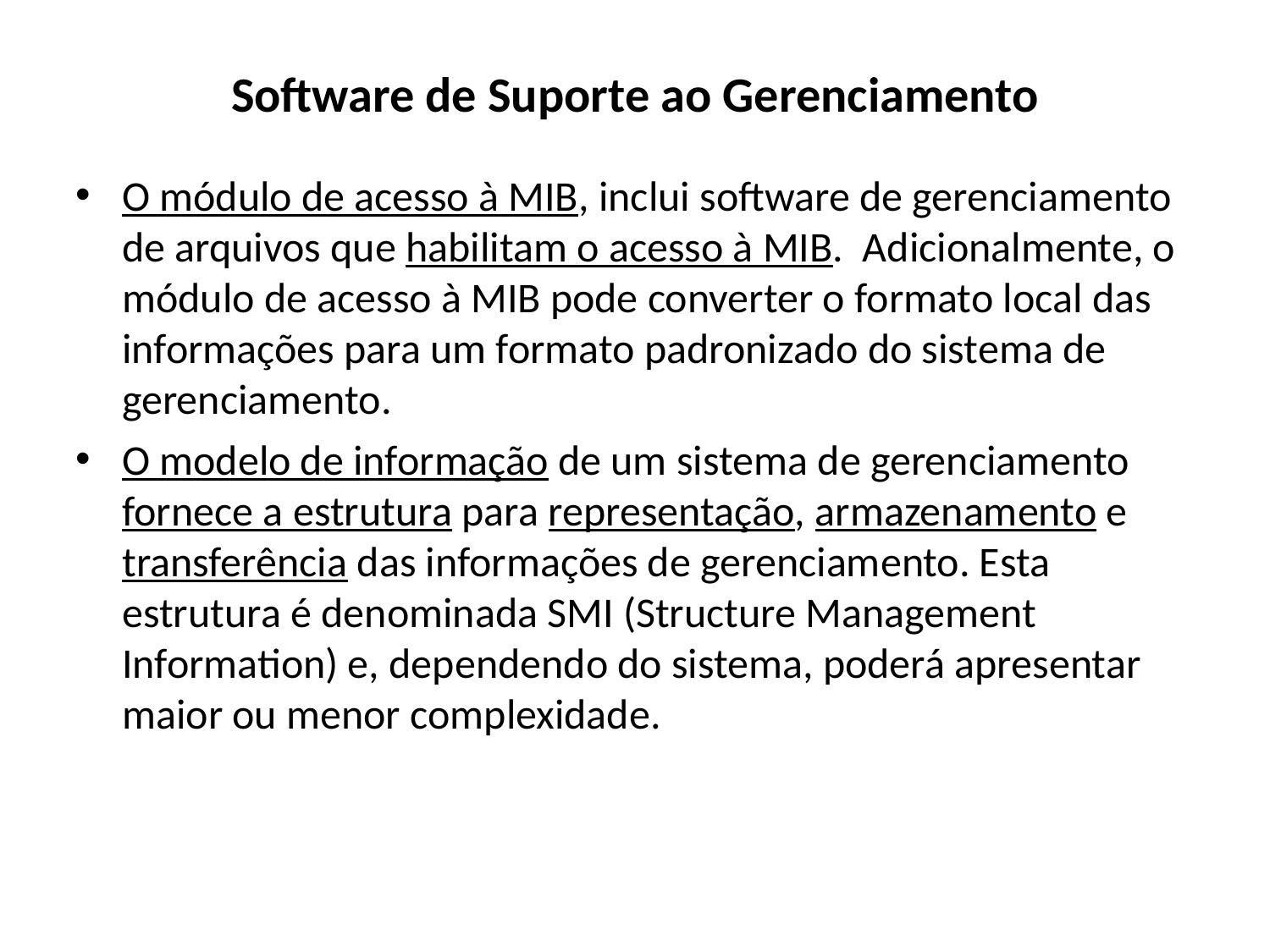

Software de Suporte ao Gerenciamento
O módulo de acesso à MIB, inclui software de gerenciamento de arquivos que habilitam o acesso à MIB.  Adicionalmente, o módulo de acesso à MIB pode converter o formato local das informações para um formato padronizado do sistema de gerenciamento.
O modelo de informação de um sistema de gerenciamento fornece a estrutura para representação, armazenamento e transferência das informações de gerenciamento. Esta estrutura é denominada SMI (Structure Management Information) e, dependendo do sistema, poderá apresentar maior ou menor complexidade.